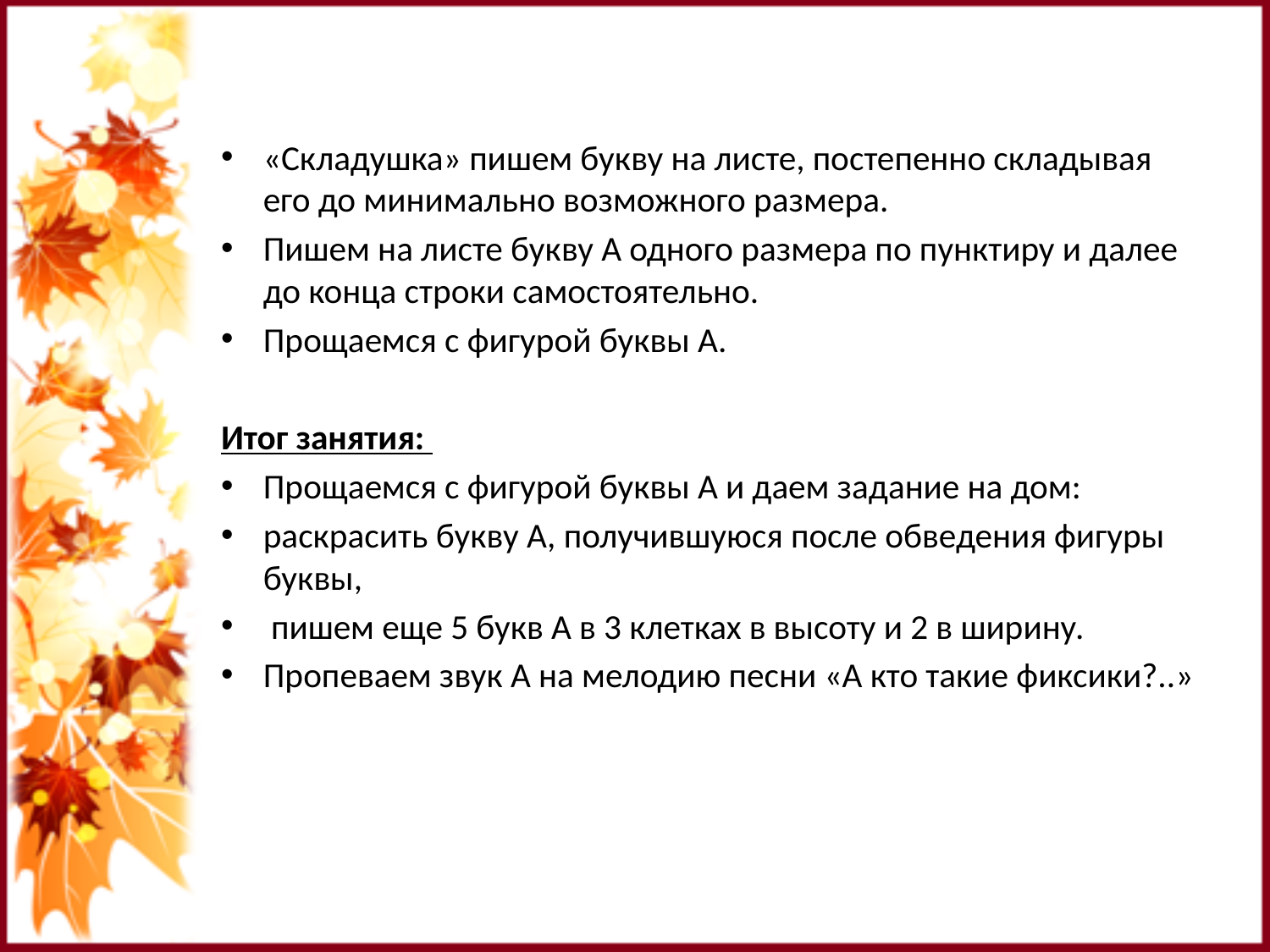

«Складушка» пишем букву на листе, постепенно складывая его до минимально возможного размера.
Пишем на листе букву А одного размера по пунктиру и далее до конца строки самостоятельно.
Прощаемся с фигурой буквы А.

Итог занятия:
Прощаемся с фигурой буквы А и даем задание на дом:
раскрасить букву А, получившуюся после обведения фигуры буквы,
 пишем еще 5 букв А в 3 клетках в высоту и 2 в ширину.
Пропеваем звук А на мелодию песни «А кто такие фиксики?..»